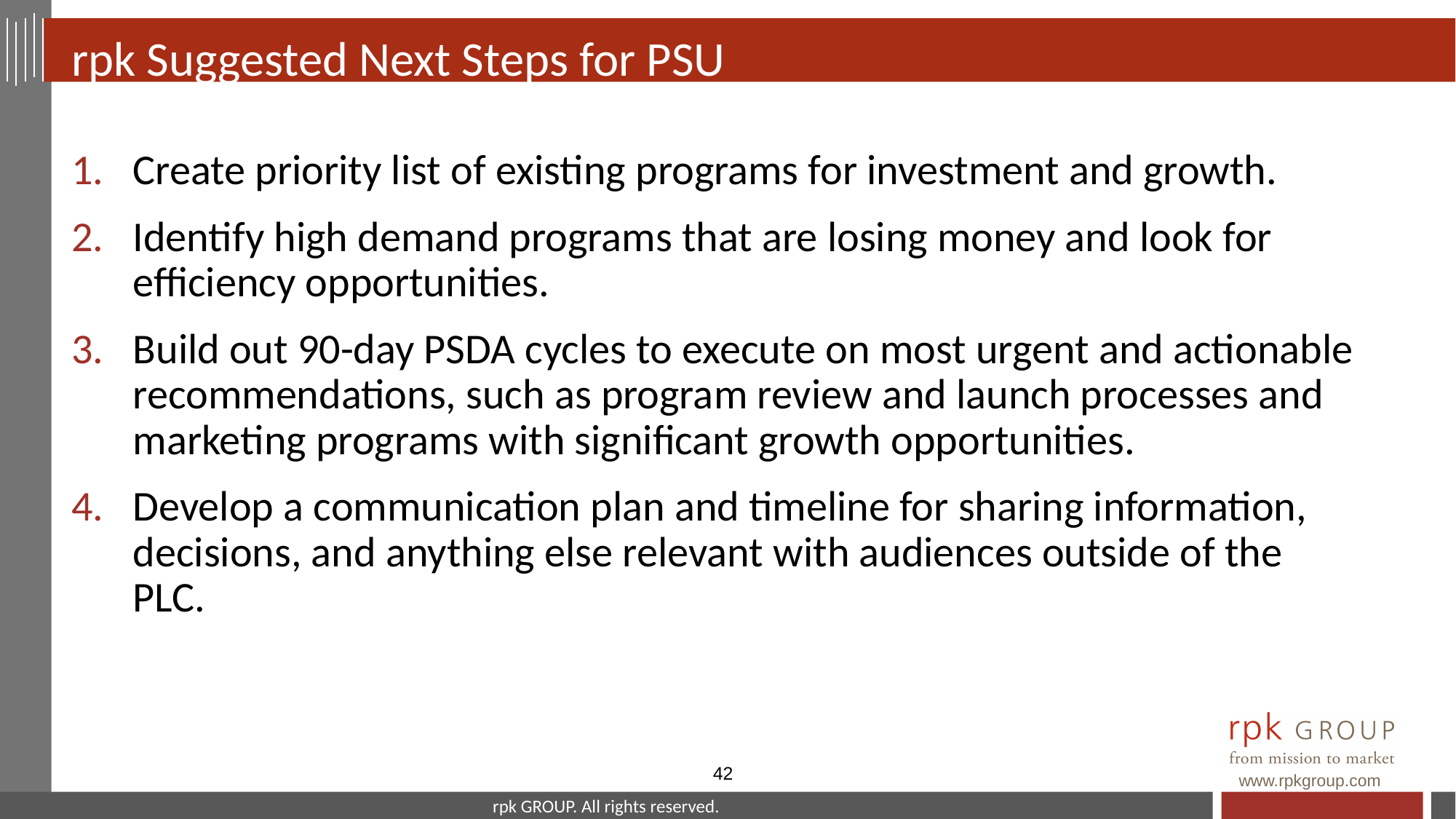

# rpk Suggested Next Steps for PSU
Create priority list of existing programs for investment and growth.
Identify high demand programs that are losing money and look for efficiency opportunities.
Build out 90-day PSDA cycles to execute on most urgent and actionable recommendations, such as program review and launch processes and marketing programs with significant growth opportunities.
Develop a communication plan and timeline for sharing information, decisions, and anything else relevant with audiences outside of the PLC.
42